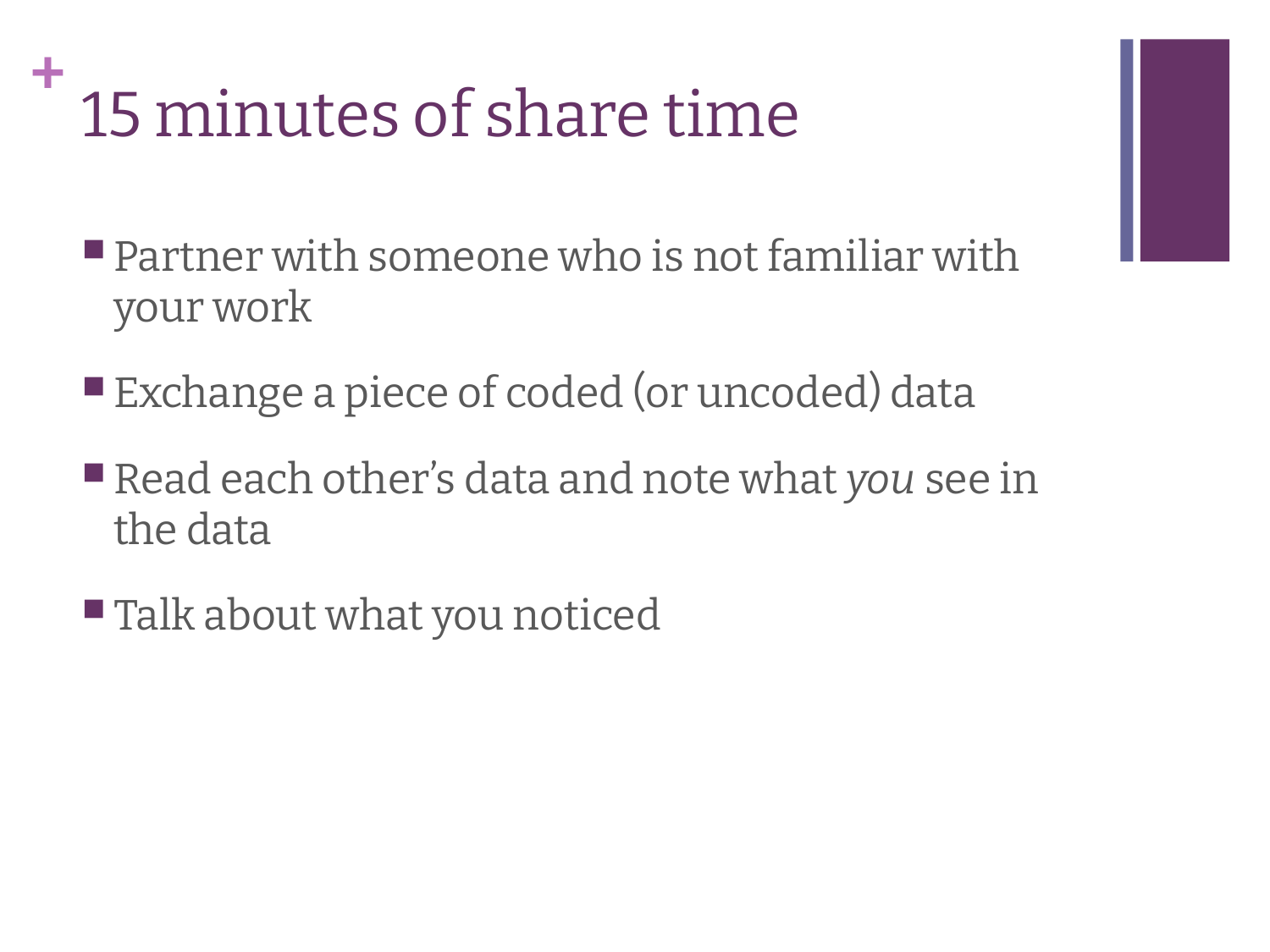

# 15 minutes of share time
Partner with someone who is not familiar with your work
Exchange a piece of coded (or uncoded) data
Read each other’s data and note what you see in the data
Talk about what you noticed